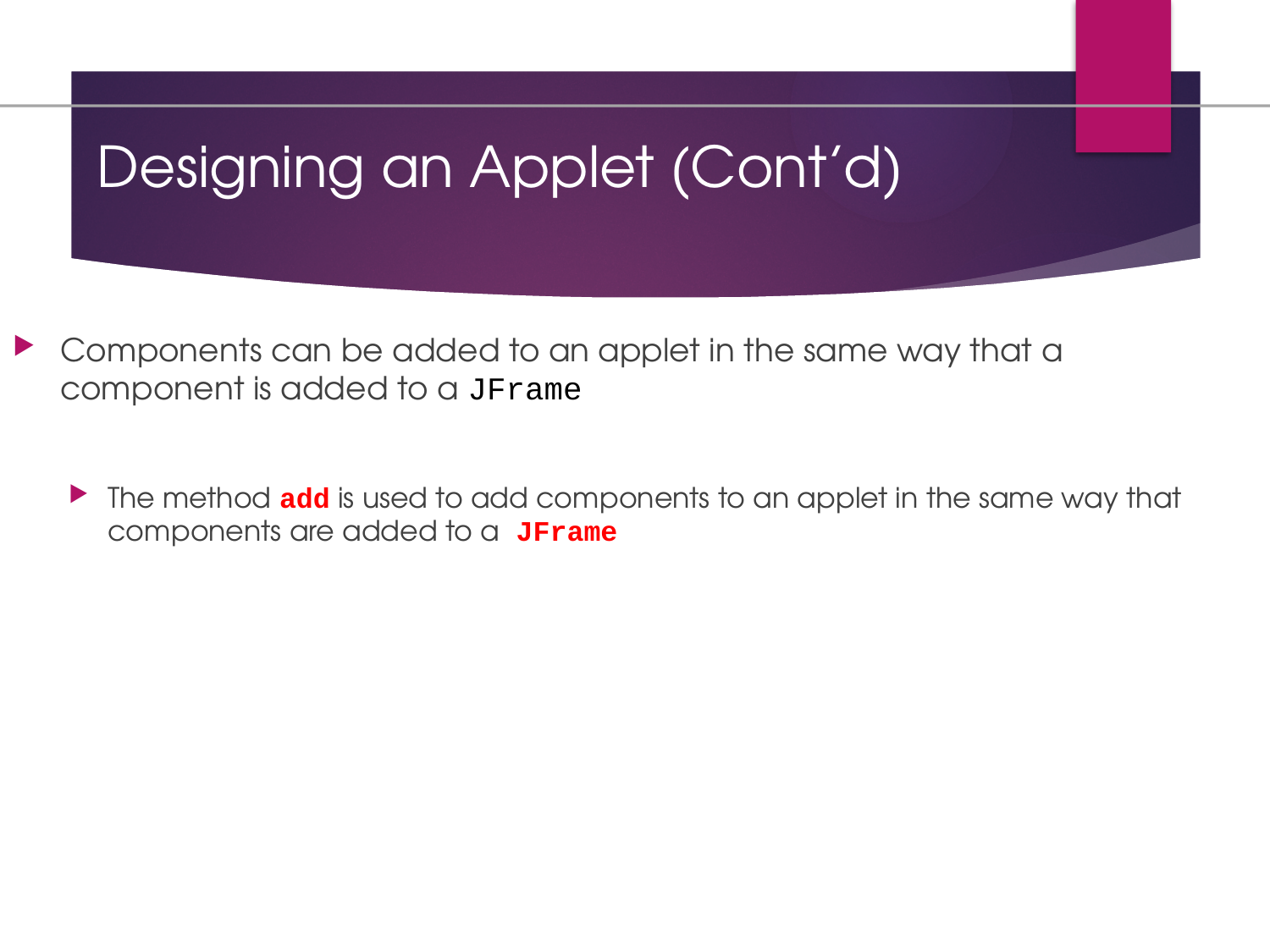

# Designing an Applet (Cont’d)
Components can be added to an applet in the same way that a component is added to a JFrame

The method add is used to add components to an applet in the same way that components are added to a  JFrame